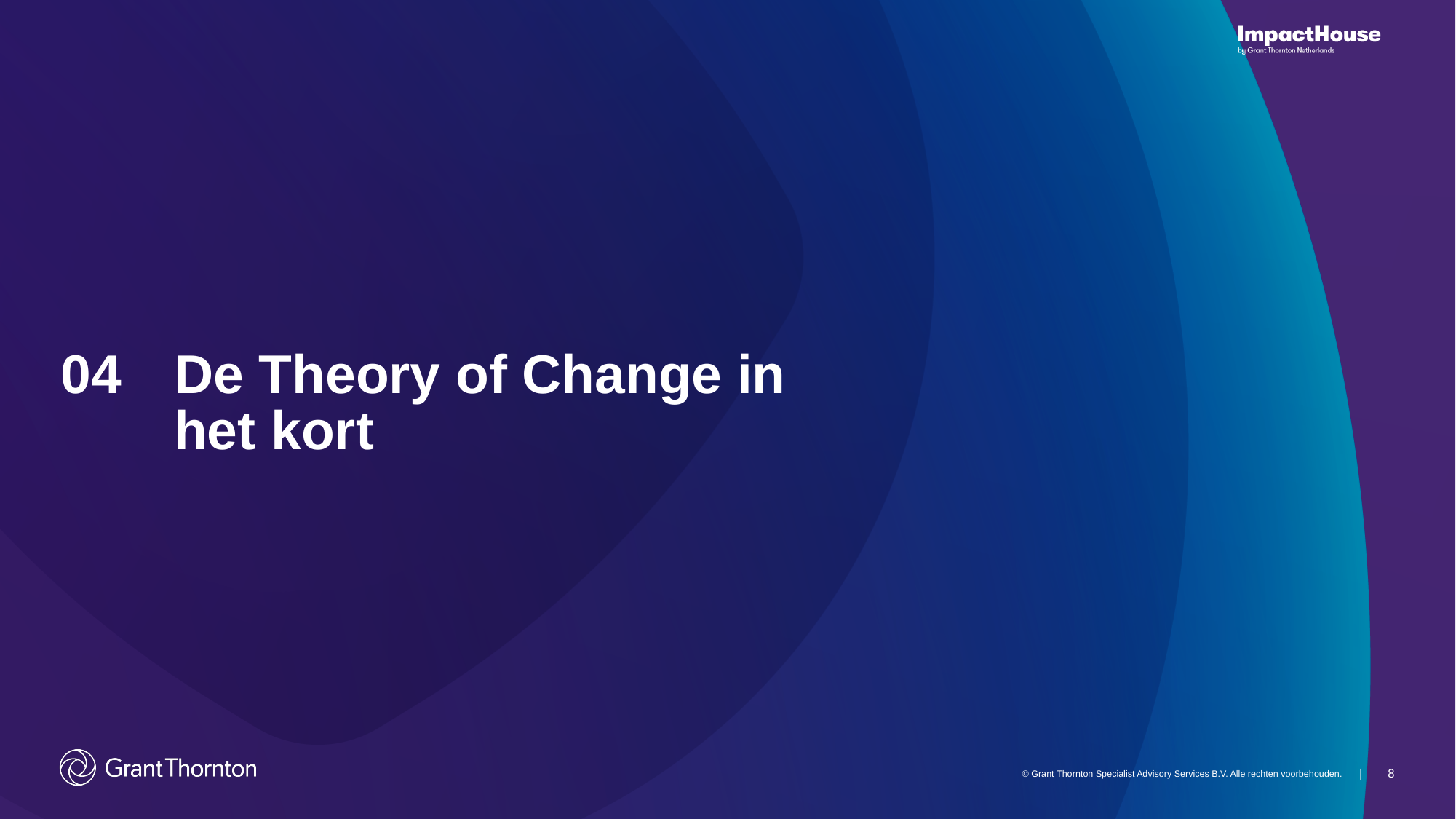

04
# De Theory of Change in het kort
8